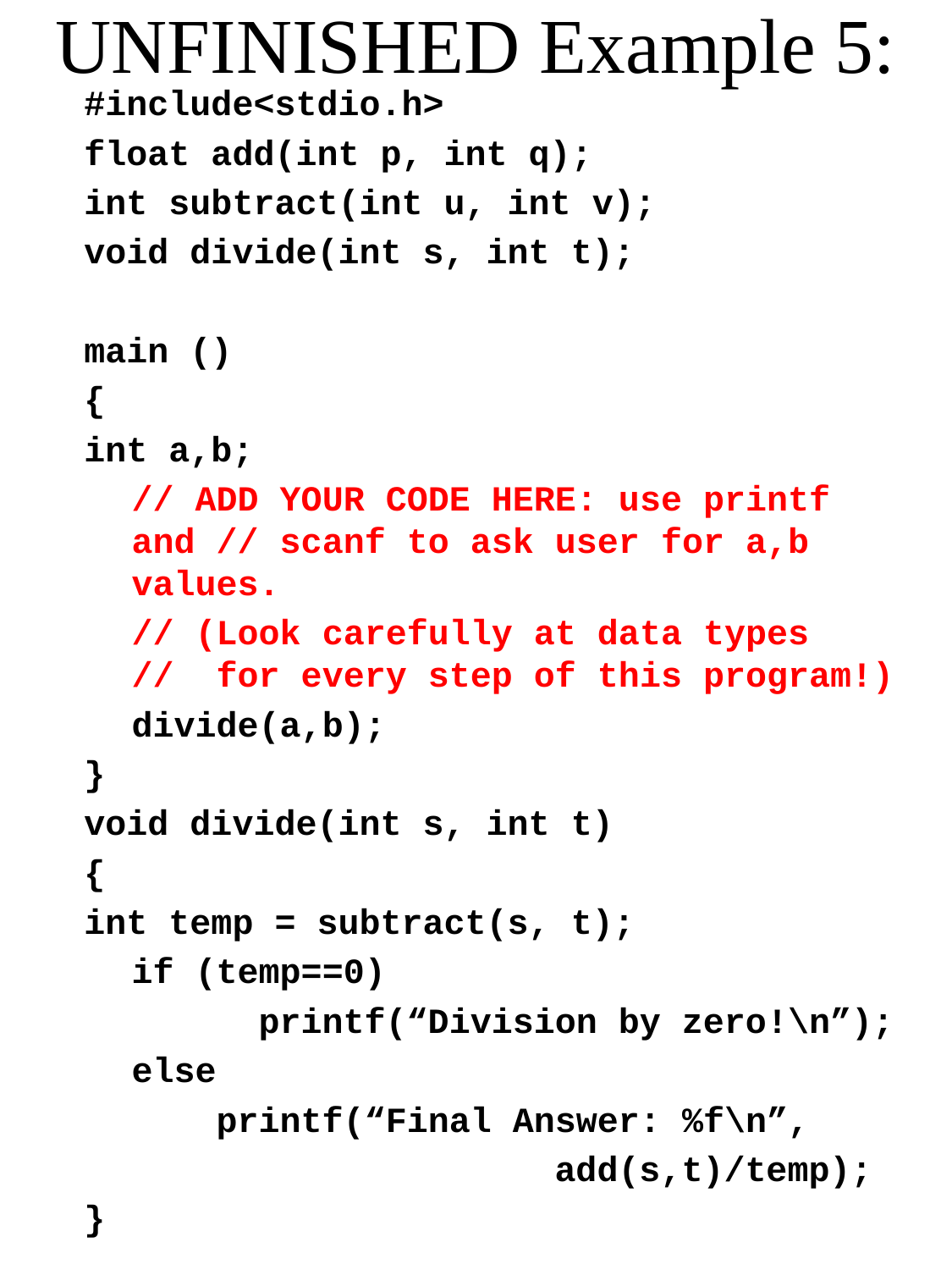

# UNFINISHED Example 5:
#include<stdio.h>
float add(int p, int q);
int subtract(int u, int v);
void divide(int s, int t);

main ()
{
int a,b;
	// ADD YOUR CODE HERE: use printf and // scanf to ask user for a,b values.
	// (Look carefully at data types
//  for every step of this program!)
	divide(a,b);
}
void divide(int s, int t)
{
int temp = subtract(s, t);
	if (temp==0)
		printf(“Division by zero!\n”);
	else
	    printf(“Final Answer: %f\n”,
	       		  add(s,t)/temp);
}